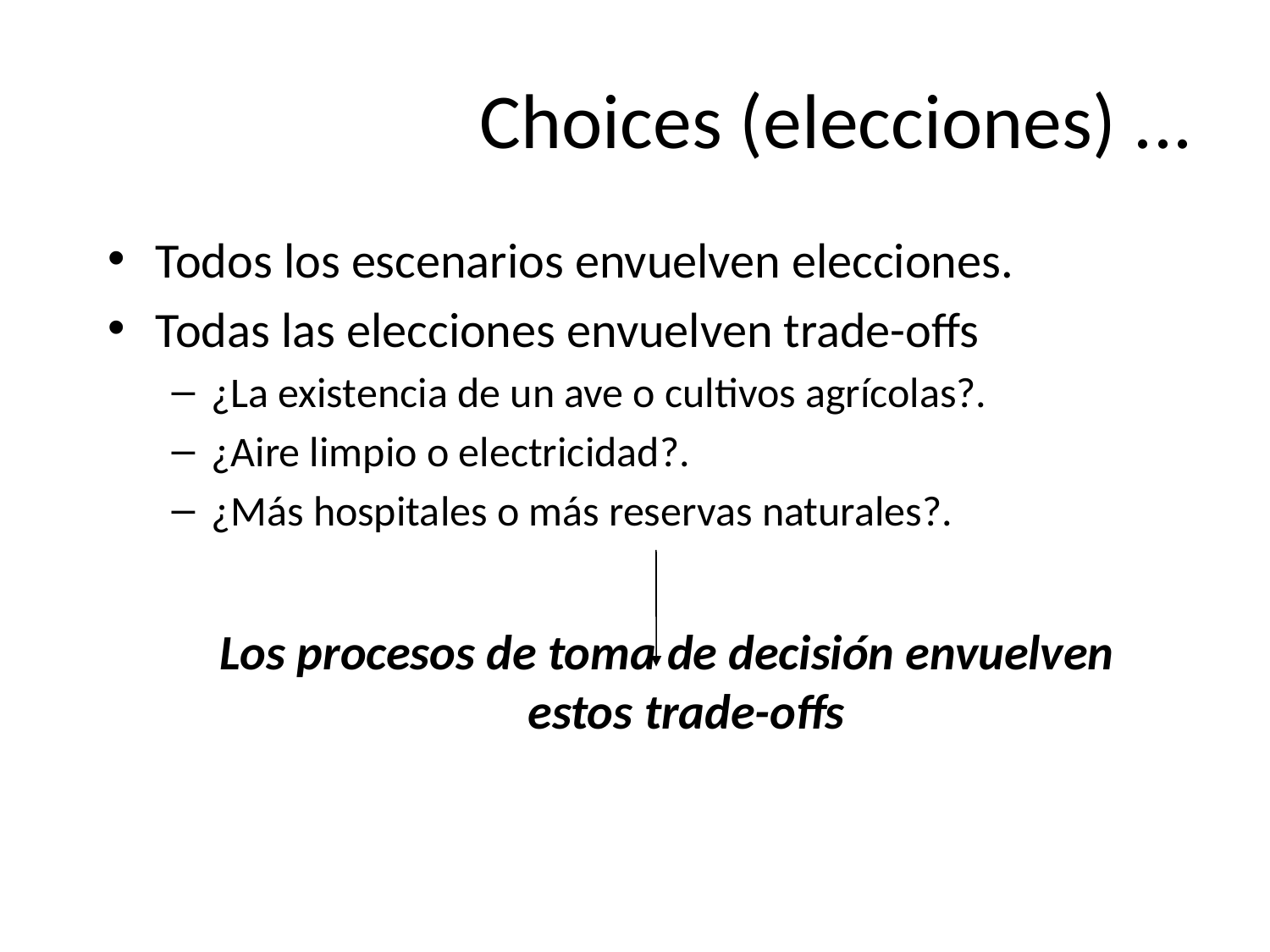

# Choices (elecciones) ...
Todos los escenarios envuelven elecciones.
Todas las elecciones envuelven trade-offs
¿La existencia de un ave o cultivos agrícolas?.
¿Aire limpio o electricidad?.
¿Más hospitales o más reservas naturales?.

Los procesos de toma de decisión envuelven estos trade-offs